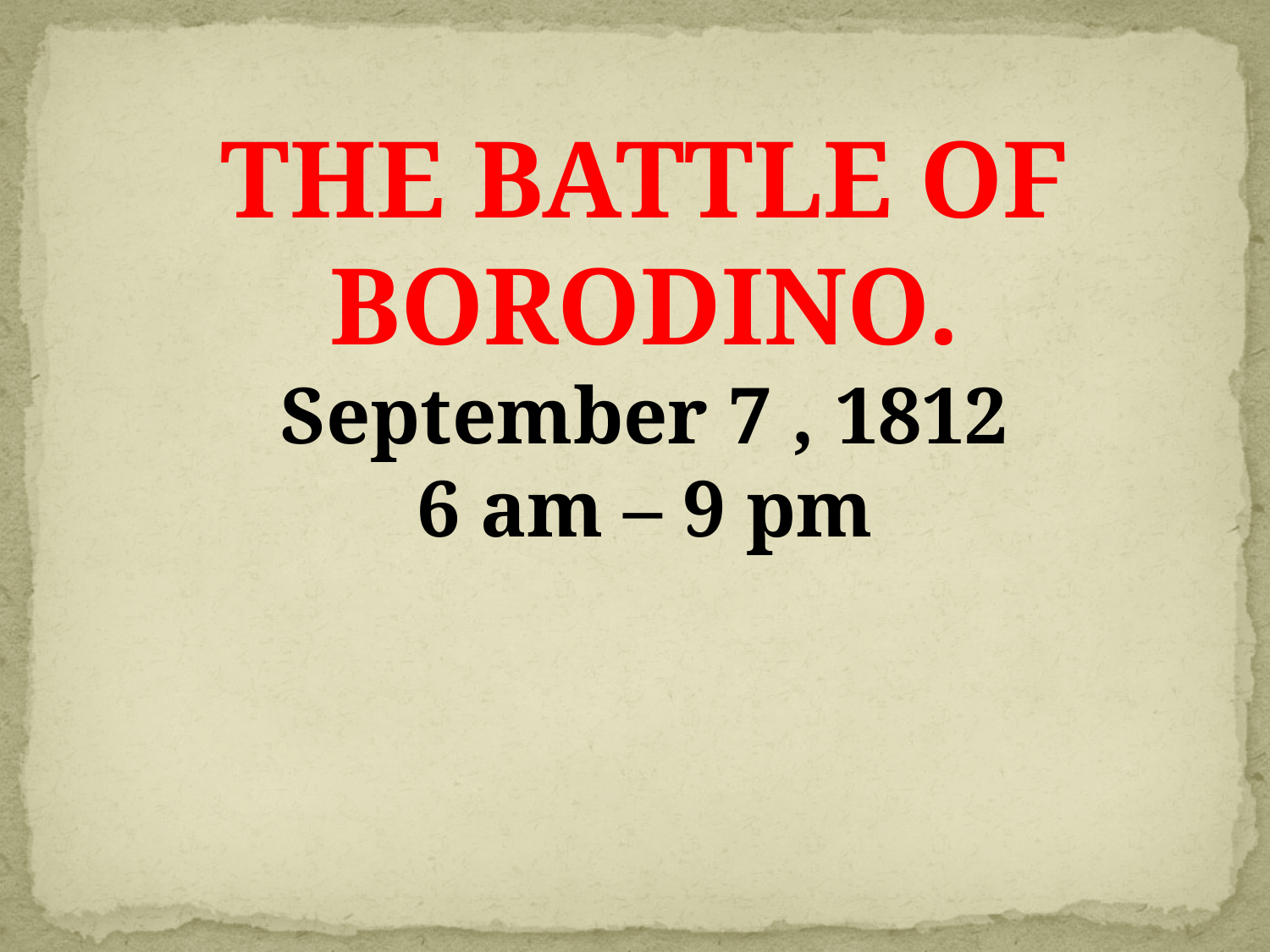

THE BATTLE OF BORODINO.
September 7 , 1812
6 am – 9 pm